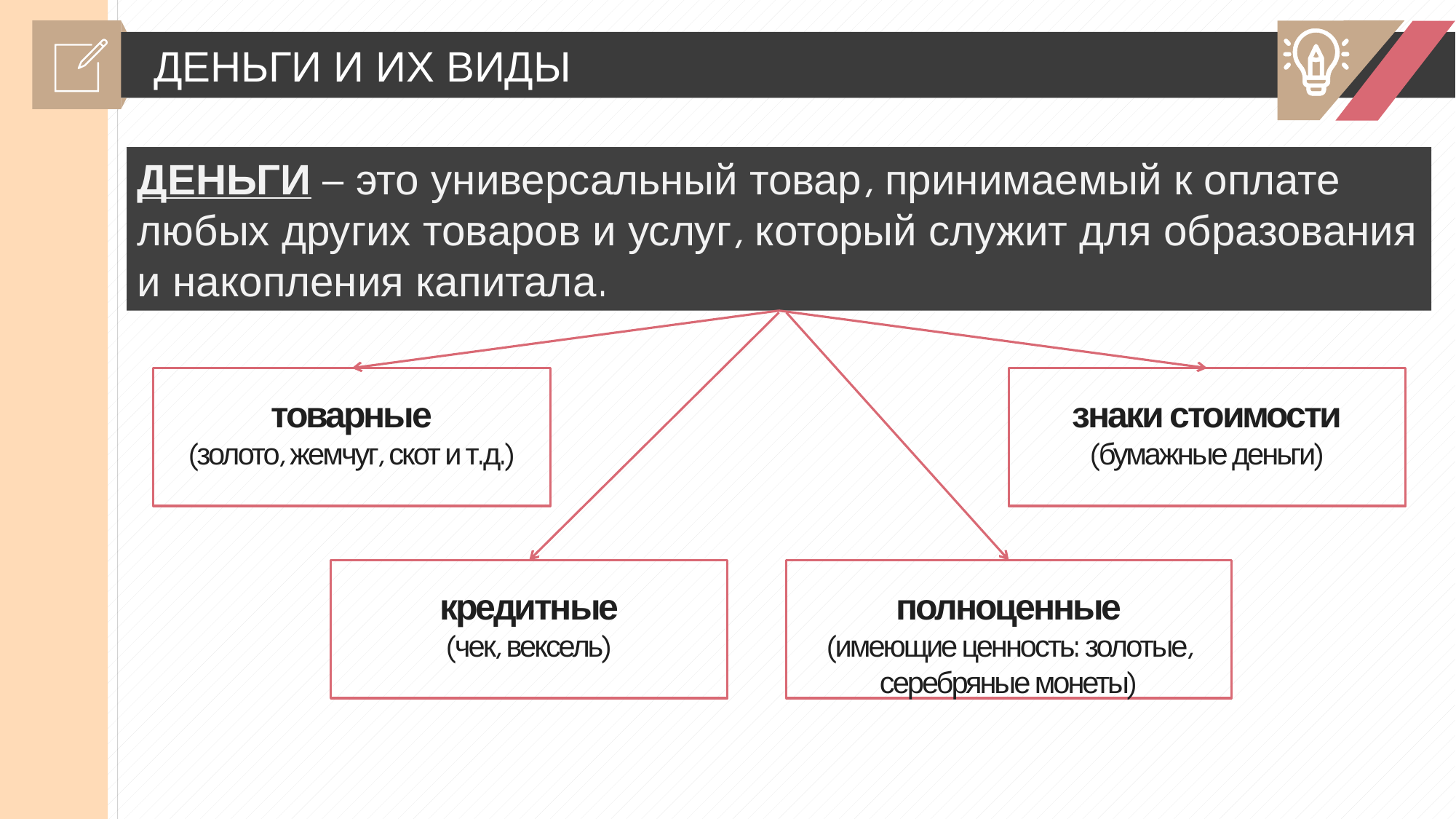

ДЕНЬГИ И ИХ ВИДЫ

ДЕНЬГИ – это универсальный товар, принимаемый к оплате любых других товаров и услуг, который служит для образования и накопления капитала.
товарные
(золото, жемчуг, скот и т.д.)
знаки стоимости
(бумажные деньги)
кредитные
(чек, вексель)
полноценные
(имеющие ценность: золотые, серебряные монеты)